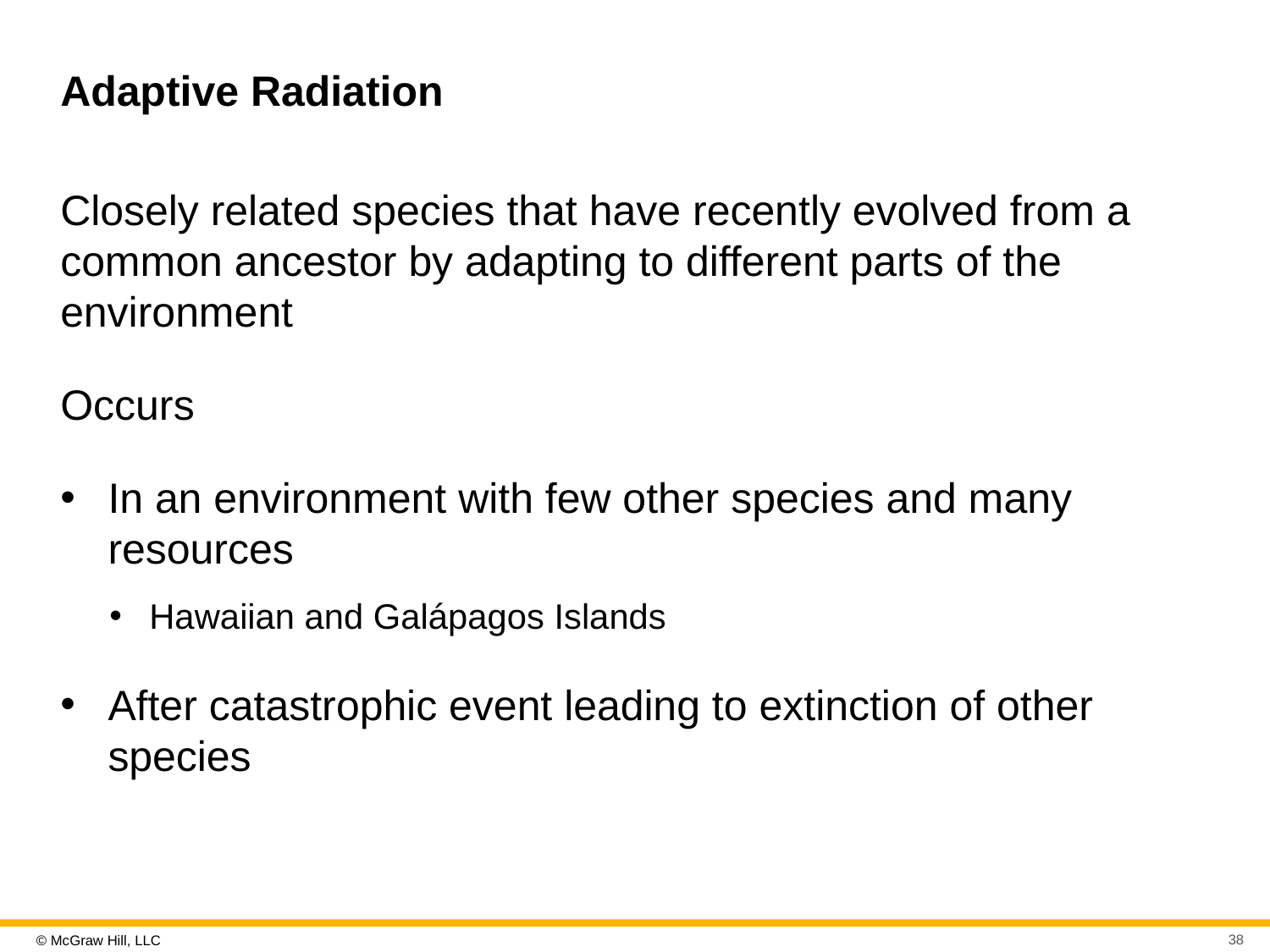

# Adaptive Radiation
Closely related species that have recently evolved from a common ancestor by adapting to different parts of the environment
Occurs
In an environment with few other species and many resources
Hawaiian and Galápagos Islands
After catastrophic event leading to extinction of other species
38